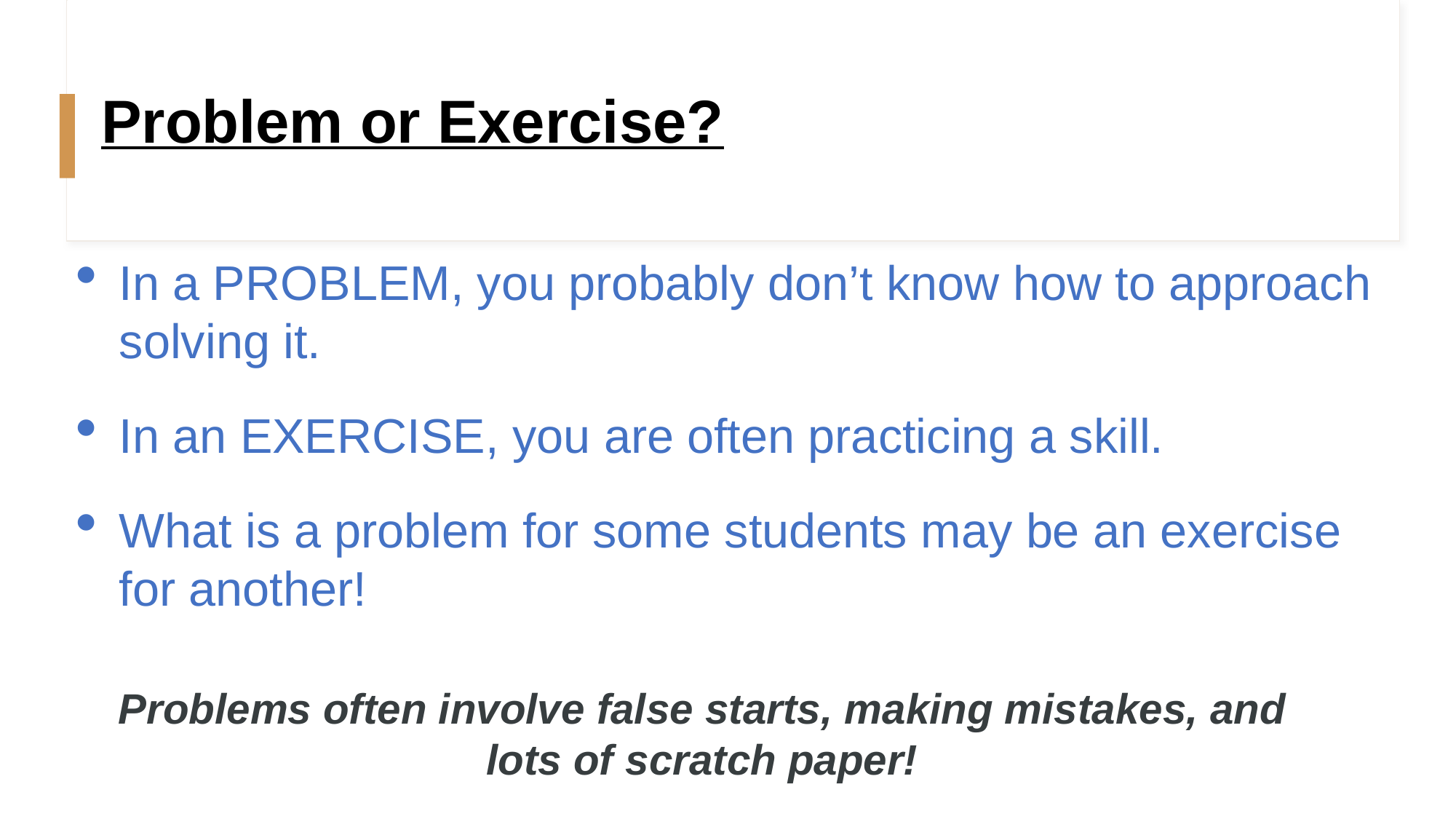

# Problem or Exercise?
In a PROBLEM, you probably don’t know how to approach solving it.
In an EXERCISE, you are often practicing a skill.
What is a problem for some students may be an exercise for another!

Problems often involve false starts, making mistakes, and lots of scratch paper!